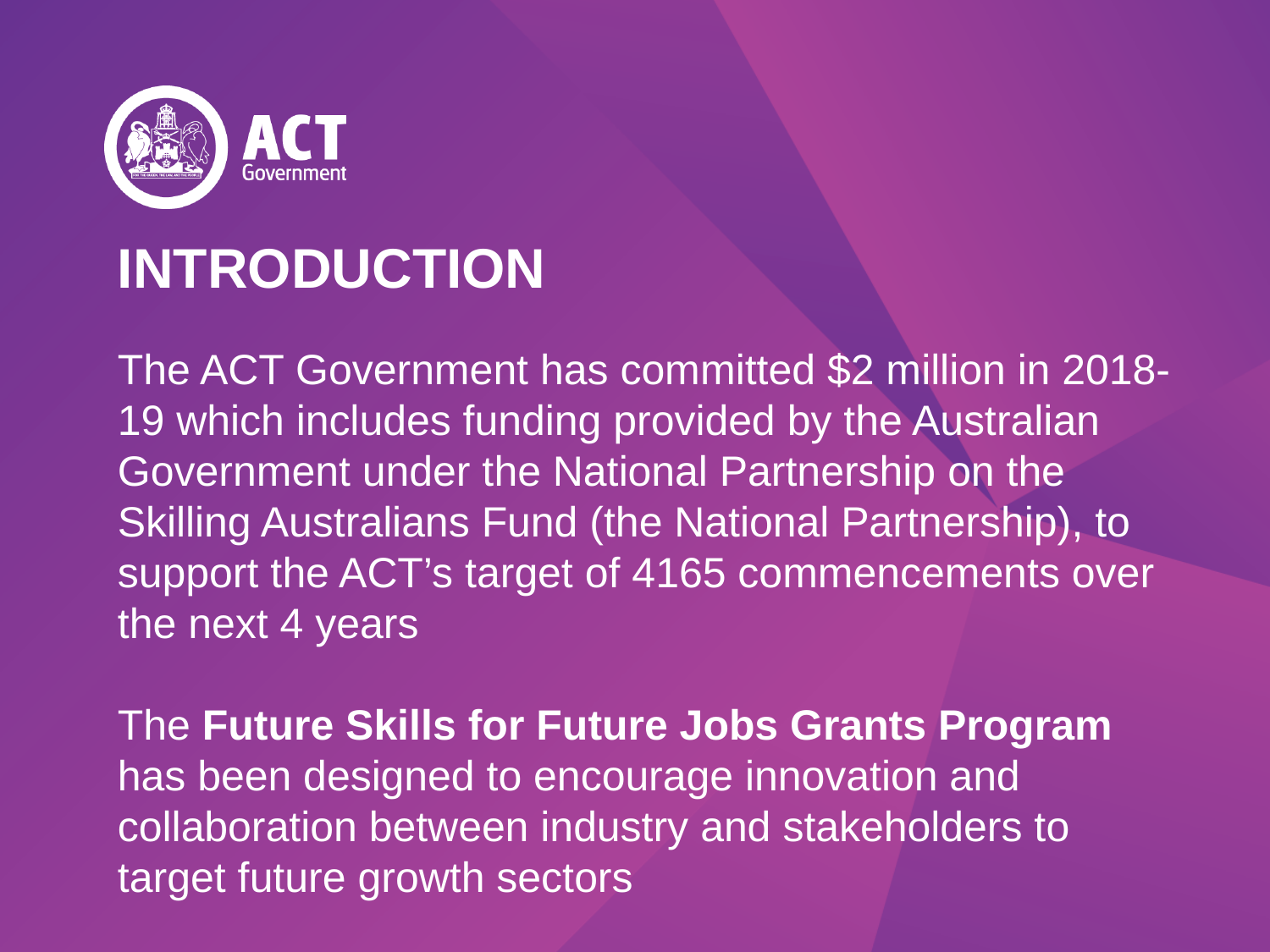

INTRODUCTION
# The ACT Government has committed $2 million in 2018-19 which includes funding provided by the Australian Government under the National Partnership on the Skilling Australians Fund (the National Partnership), to support the ACT’s target of 4165 commencements over the next 4 years The Future Skills for Future Jobs Grants Program has been designed to encourage innovation and collaboration between industry and stakeholders to target future growth sectors